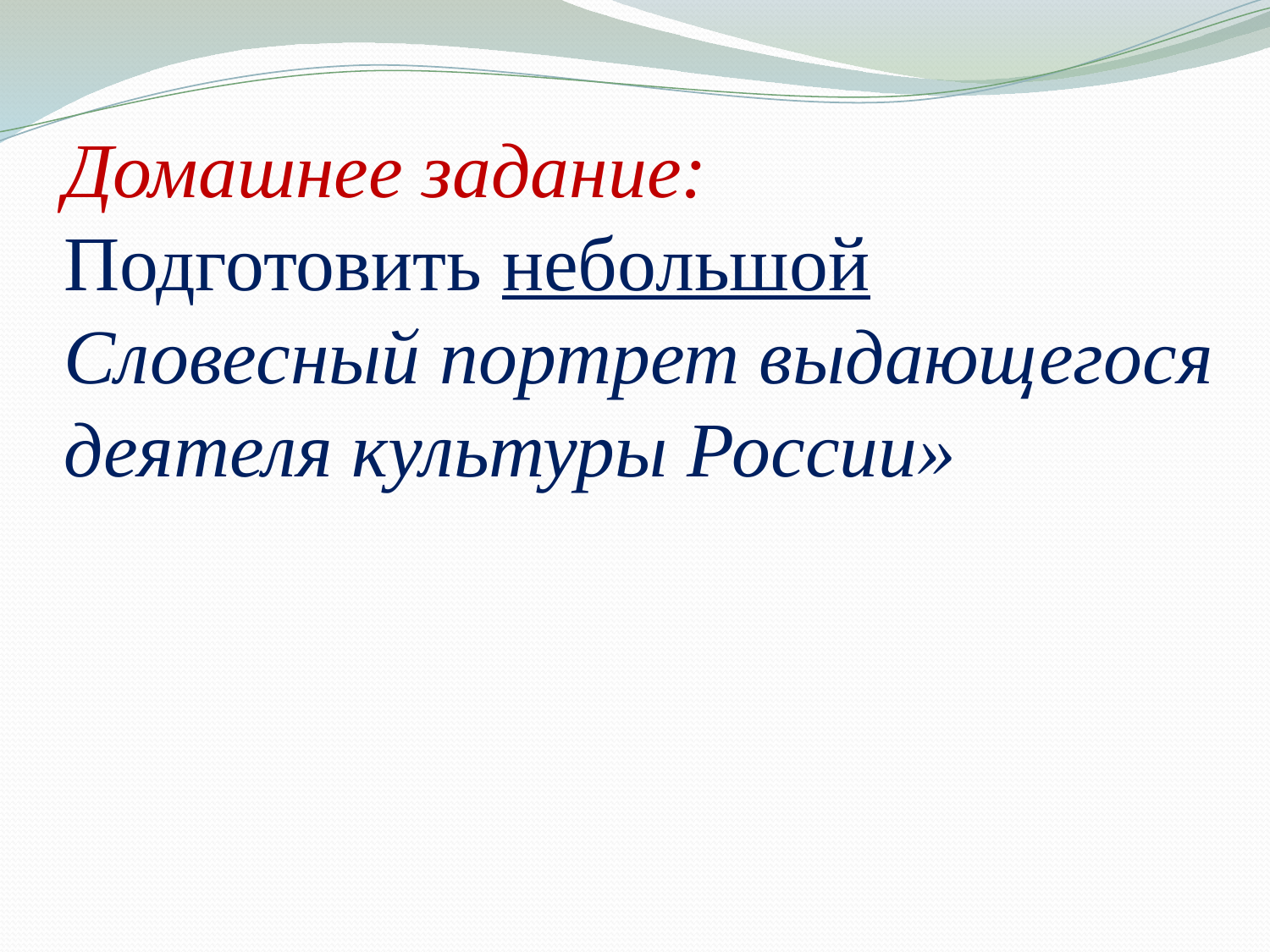

# Домашнее задание: Подготовить небольшой Словесный портрет выдающегося деятеля культуры России»